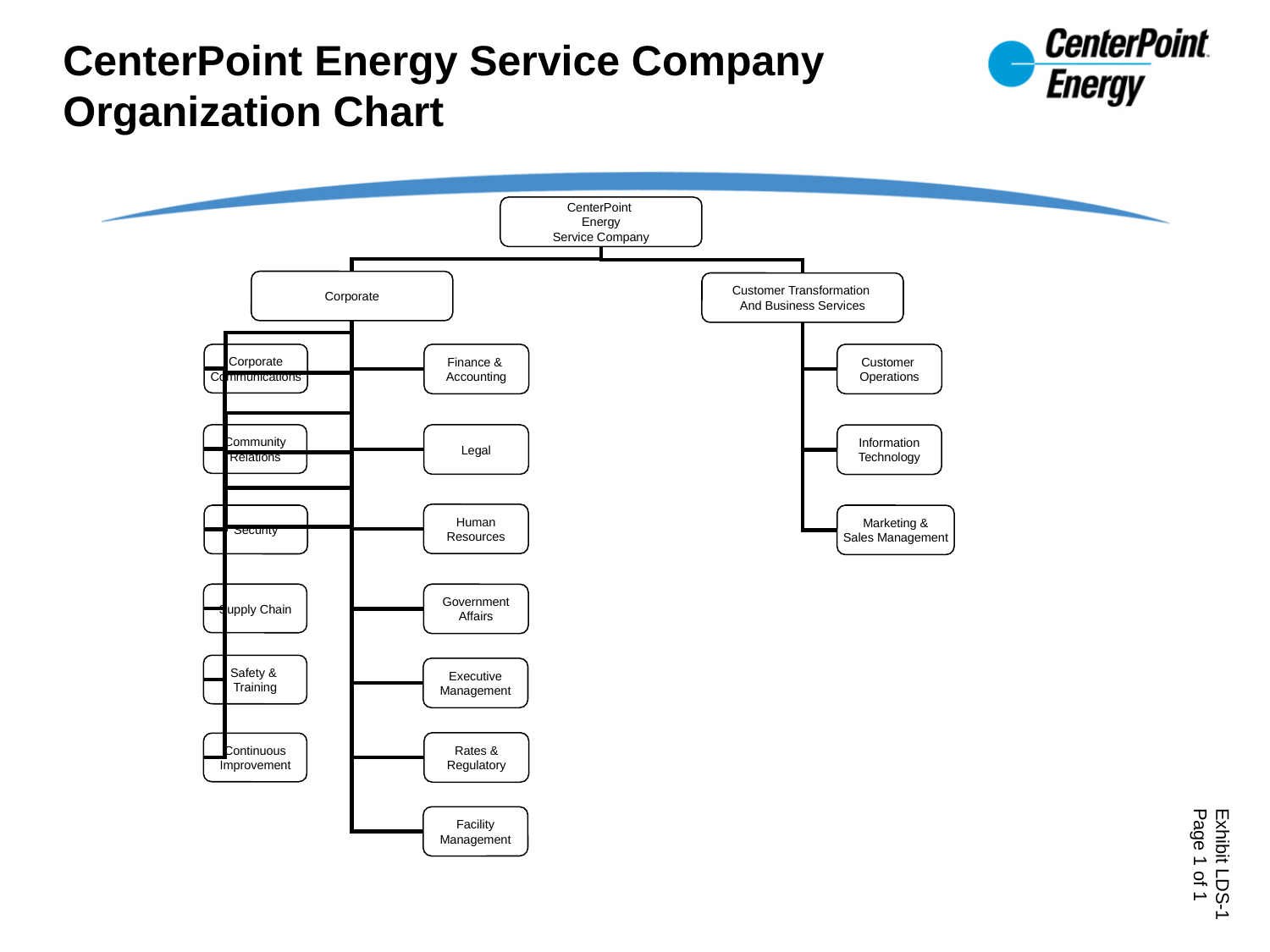

# CenterPoint Energy Service Company Organization Chart
CenterPoint
Energy
Service Company
Corporate
Customer Transformation
And Business Services
Finance &
Accounting
Customer
Operations
Legal
Information
Technology
Human
Resources
Marketing &
Sales Management
Government
Affairs
Executive
Management
Rates &
Regulatory
Facility
Management
Corporate
Communications
Community
Relations
Security
Supply Chain
Safety &
Training
Continuous
Improvement
Exhibit LDS-1
Page 1 of 1